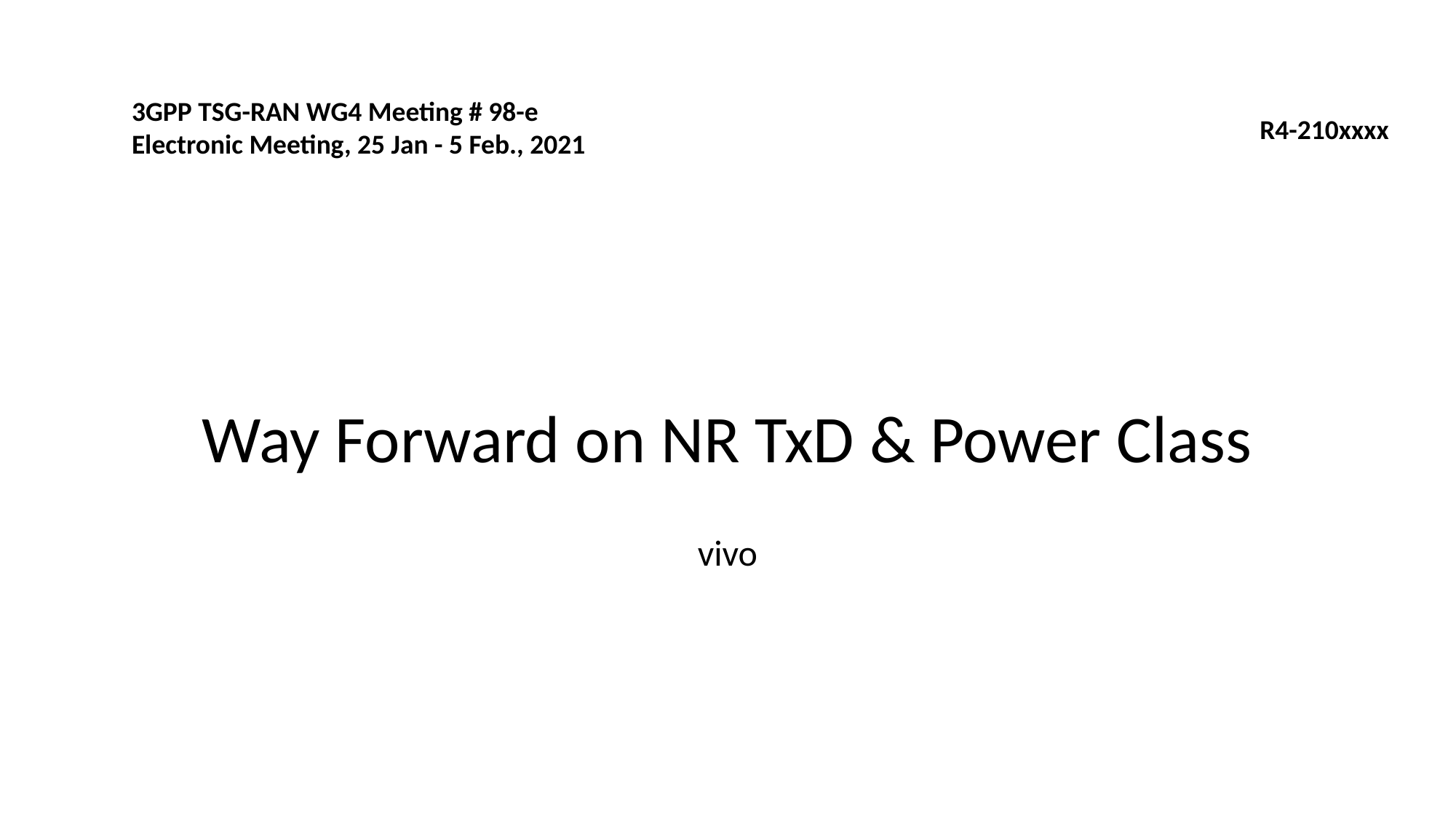

3GPP TSG-RAN WG4 Meeting # 98-e
Electronic Meeting, 25 Jan - 5 Feb., 2021
R4-210xxxx
# Way Forward on NR TxD & Power Class
vivo